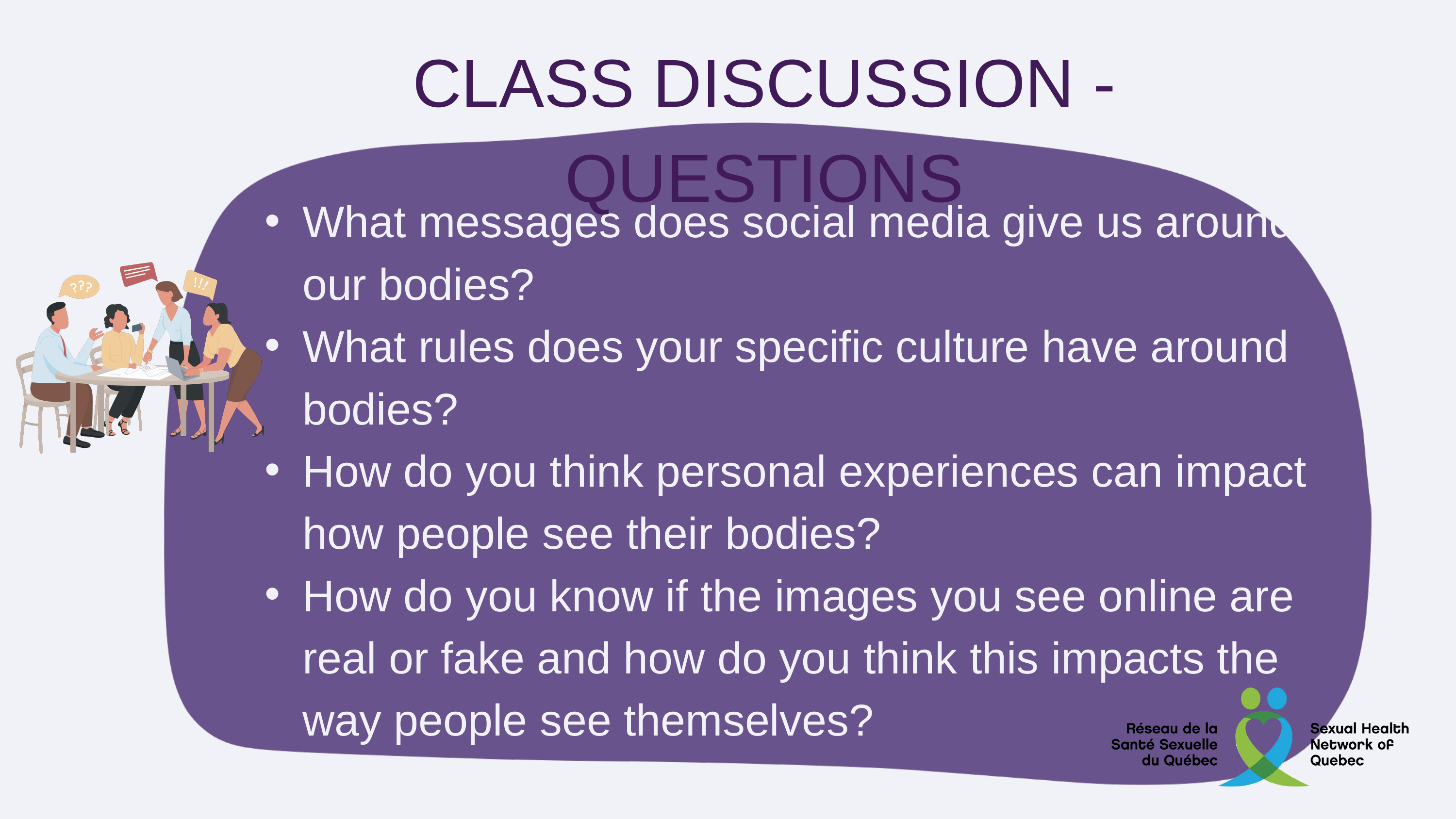

CLASS DISCUSSION - QUESTIONS

What messages does social media give us around our bodies?
What rules does your specific culture have around bodies?
How do you think personal experiences can impact how people see their bodies?
How do you know if the images you see online are real or fake and how do you think this impacts the way people see themselves?